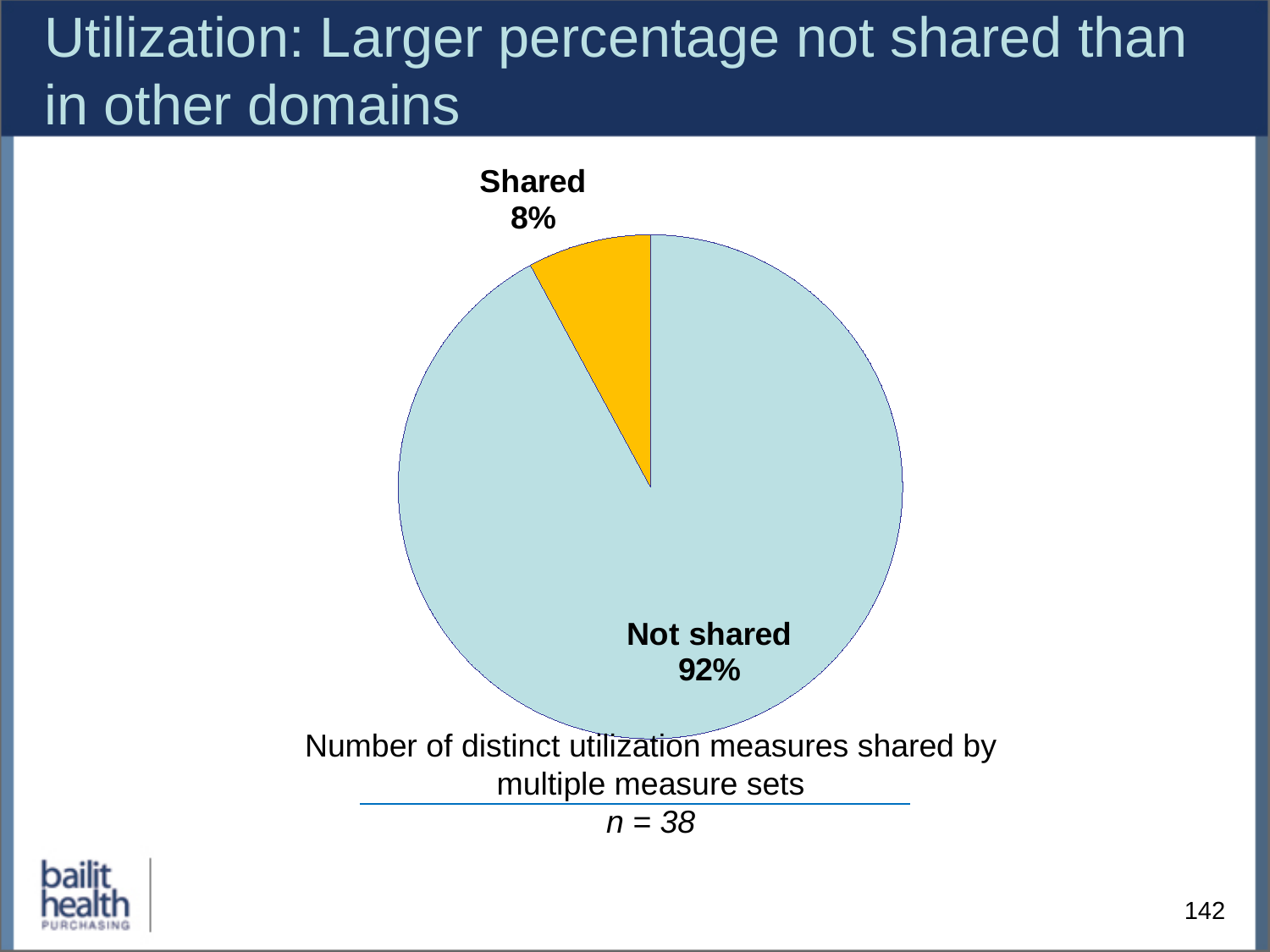

# Utilization: Larger percentage not shared than in other domains

### Chart

| Category | Column1 |
|---|---|
| Not shared | 35.0 |
| Shared | 3.0 |
Number of distinct utilization measures shared by multiple measure sets
n = 38
142